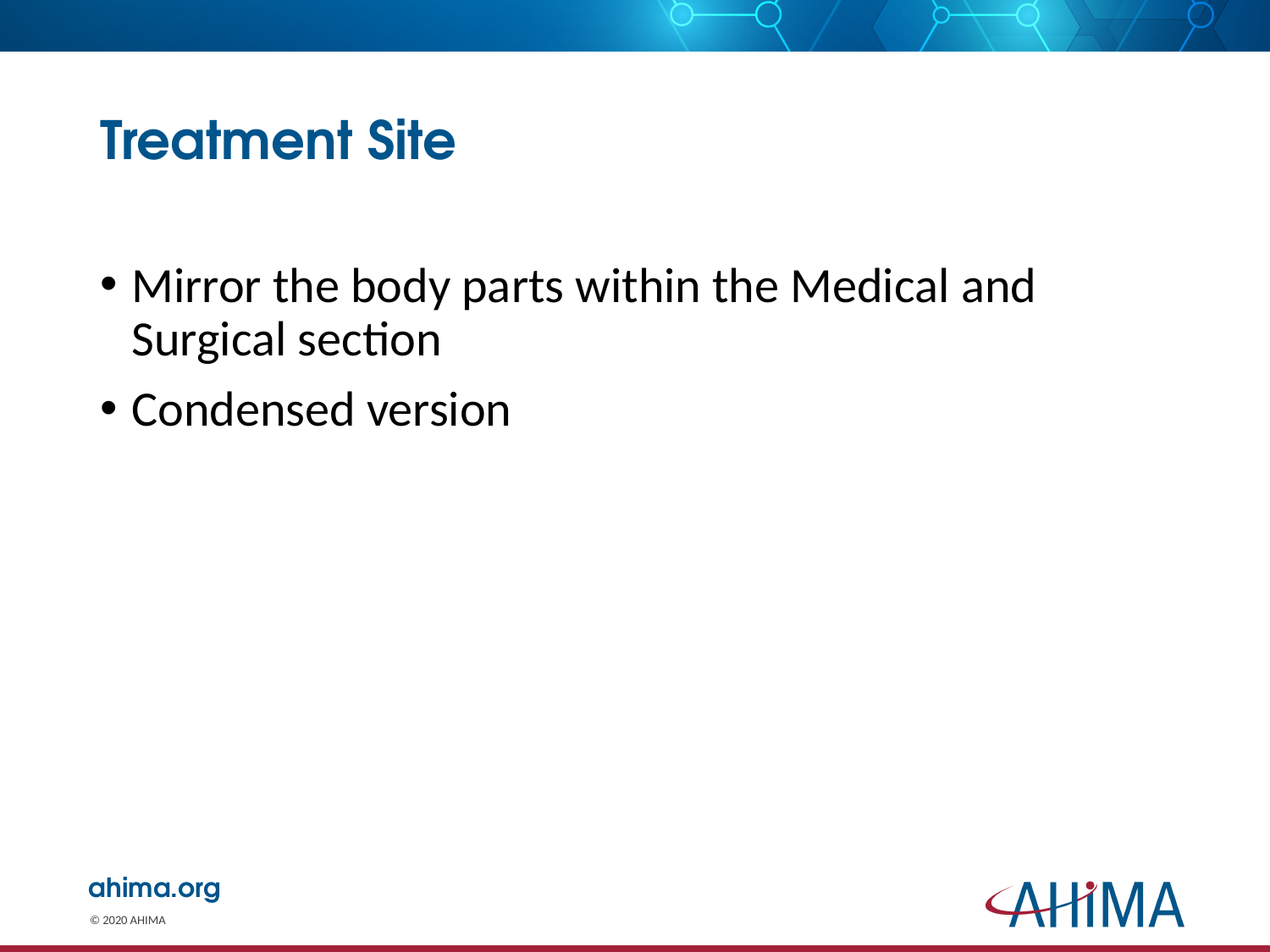

# Treatment Site
Mirror the body parts within the Medical and Surgical section
Condensed version